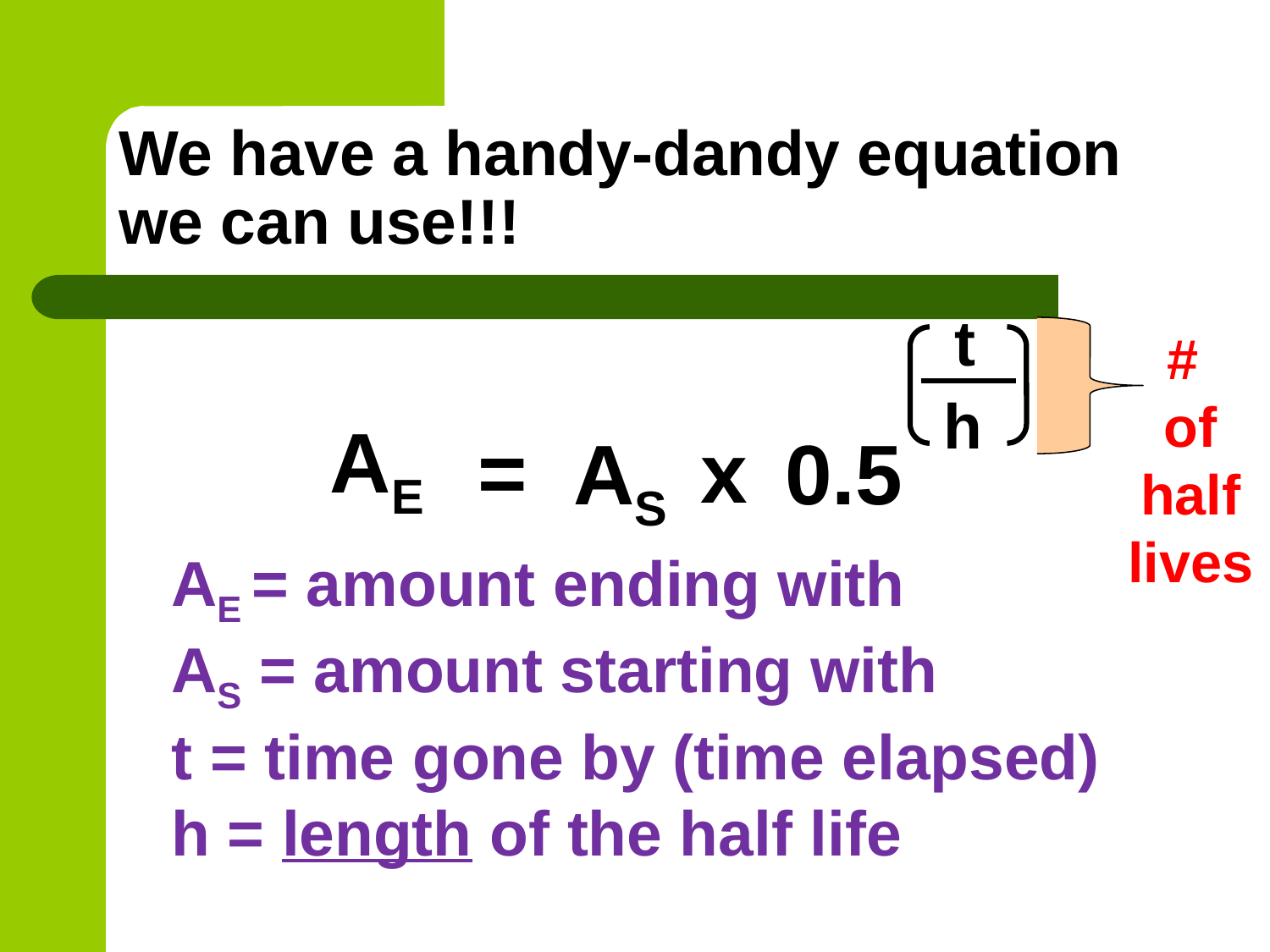

# We have a handy-dandy equation we can use!!!
t

# of half lives

h
AE
=
x
AS
0.5
AE = amount ending with
AS = amount starting with
t = time gone by (time elapsed)
h = length of the half life